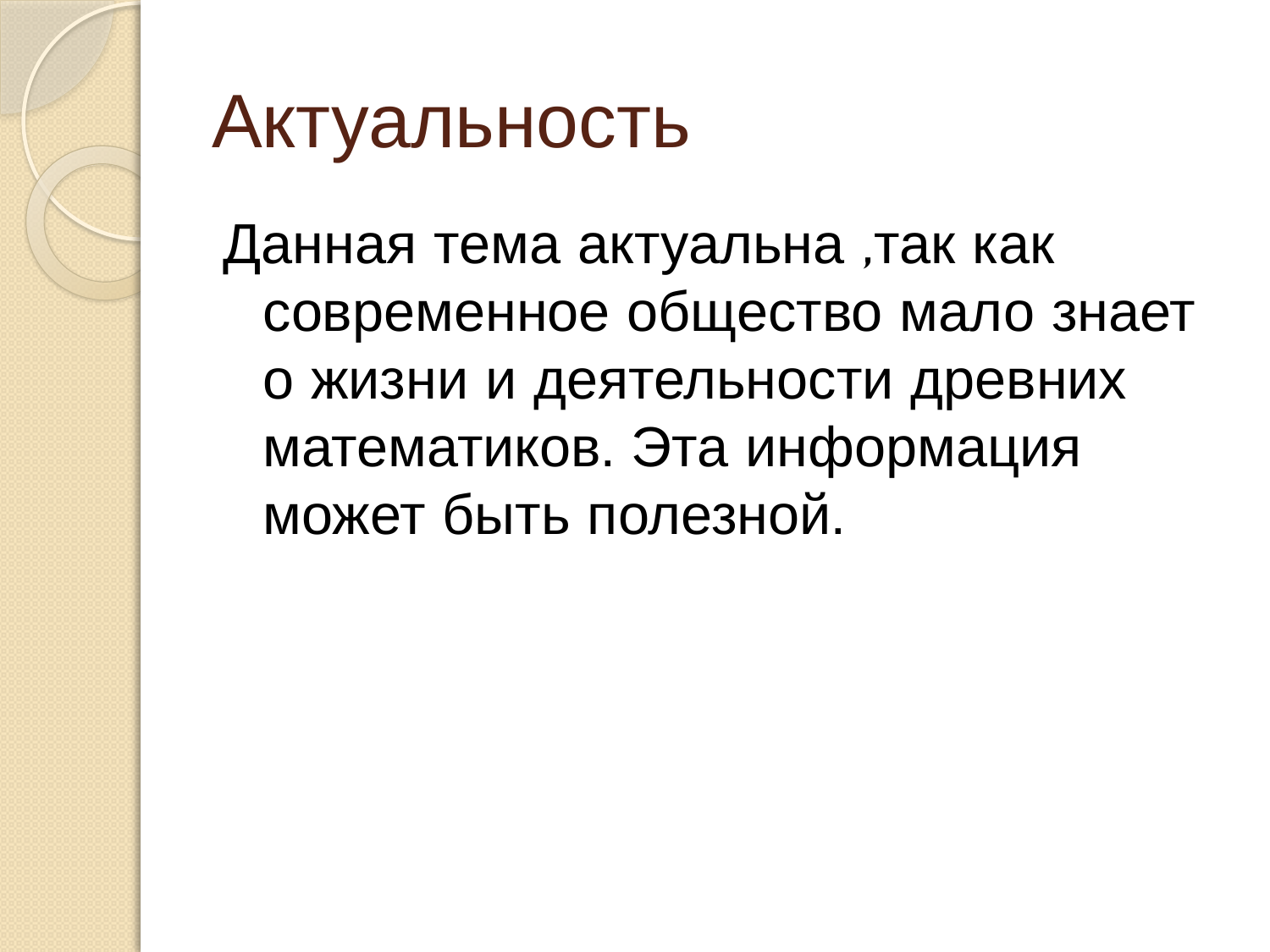

# Актуальность
Данная тема актуальна ,так как современное общество мало знает о жизни и деятельности древних математиков. Эта информация может быть полезной.